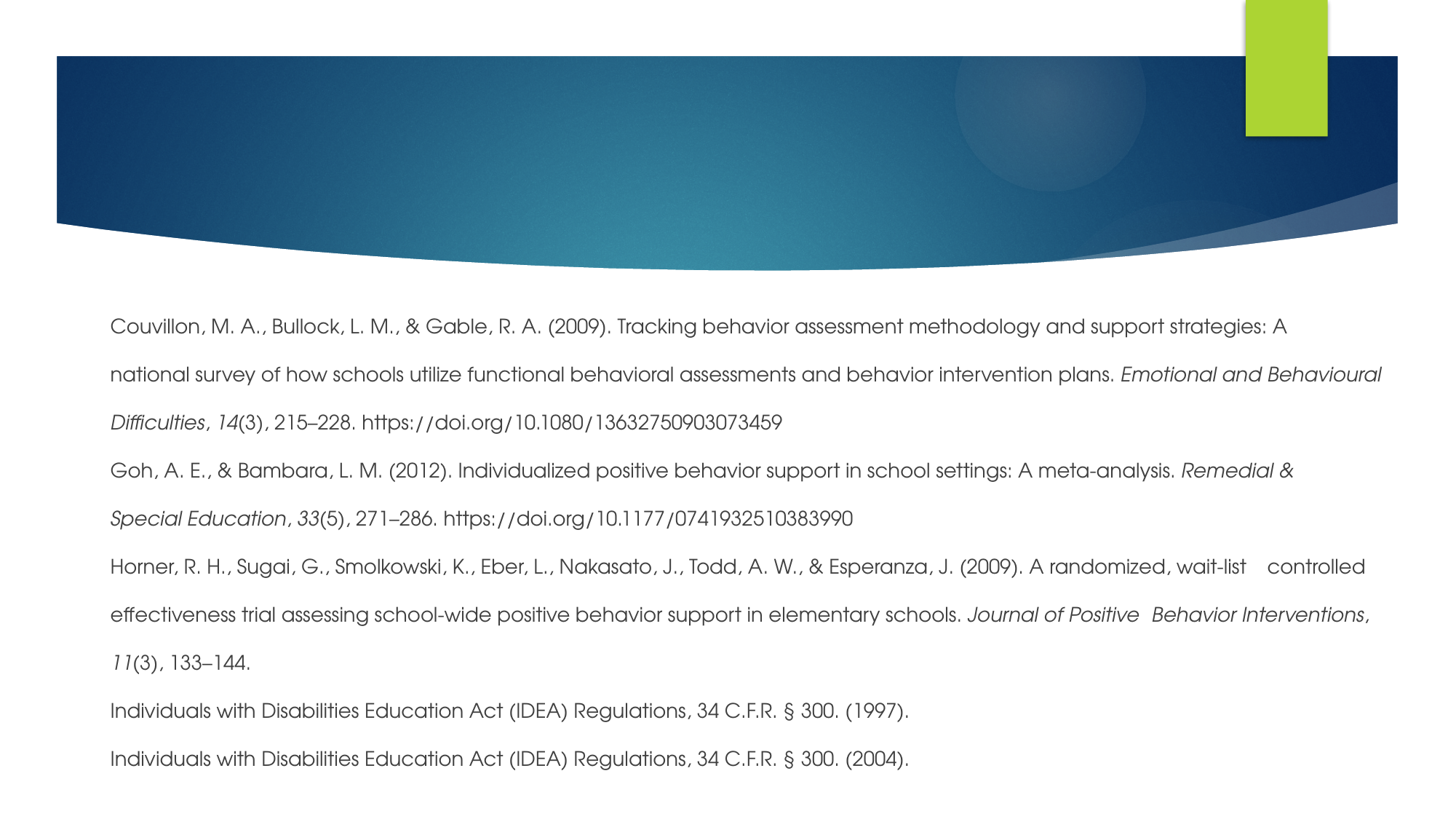

#
Couvillon, M. A., Bullock, L. M., & Gable, R. A. (2009). Tracking behavior assessment methodology and support strategies: A 	national survey of how schools utilize functional behavioral assessments and behavior intervention plans. Emotional and 	Behavioural Difficulties, 14(3), 215–228. https://doi.org/10.1080/13632750903073459
Goh, A. E., & Bambara, L. M. (2012). Individualized positive behavior support in school settings: A meta-analysis. Remedial & 	Special Education, 33(5), 271–286. https://doi.org/10.1177/0741932510383990
Horner, R. H., Sugai, G., Smolkowski, K., Eber, L., Nakasato, J., Todd, A. W., & Esperanza, J. (2009). A randomized, wait-list 	controlled effectiveness trial assessing school-wide positive behavior support in elementary schools. Journal of Positive 	Behavior Interventions, 11(3), 133–144.
Individuals with Disabilities Education Act (IDEA) Regulations, 34 C.F.R. § 300. (1997).
Individuals with Disabilities Education Act (IDEA) Regulations, 34 C.F.R. § 300. (2004).